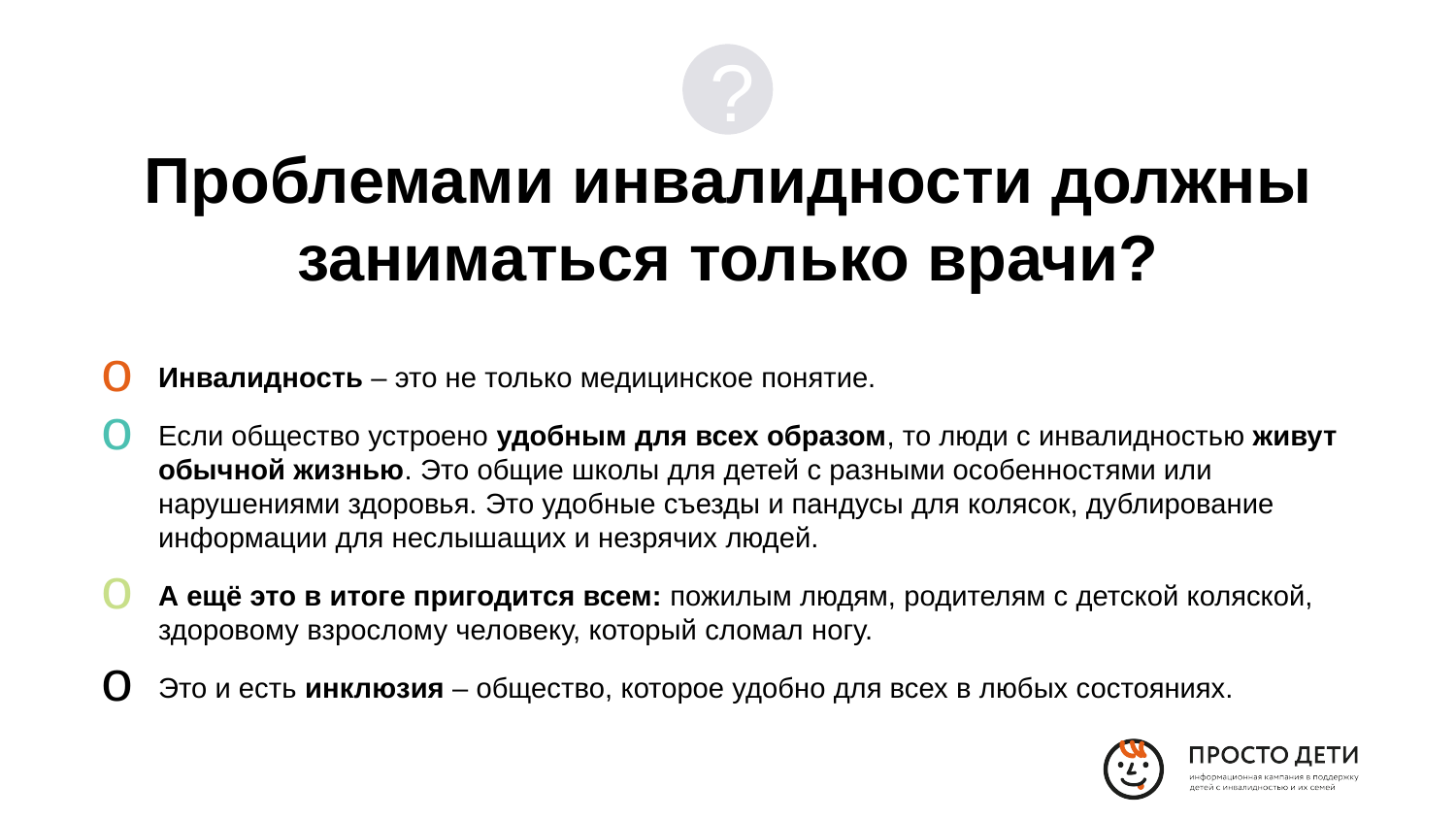

?
Проблемами инвалидности должны заниматься только врачи?
Инвалидность – это не только медицинское понятие.
Если общество устроено удобным для всех образом, то люди с инвалидностью живут обычной жизнью. Это общие школы для детей с разными особенностями или нарушениями здоровья. Это удобные съезды и пандусы для колясок, дублирование информации для неслышащих и незрячих людей.
А ещё это в итоге пригодится всем: пожилым людям, родителям с детской коляской, здоровому взрослому человеку, который сломал ногу.
Это и есть инклюзия – общество, которое удобно для всех в любых состояниях.